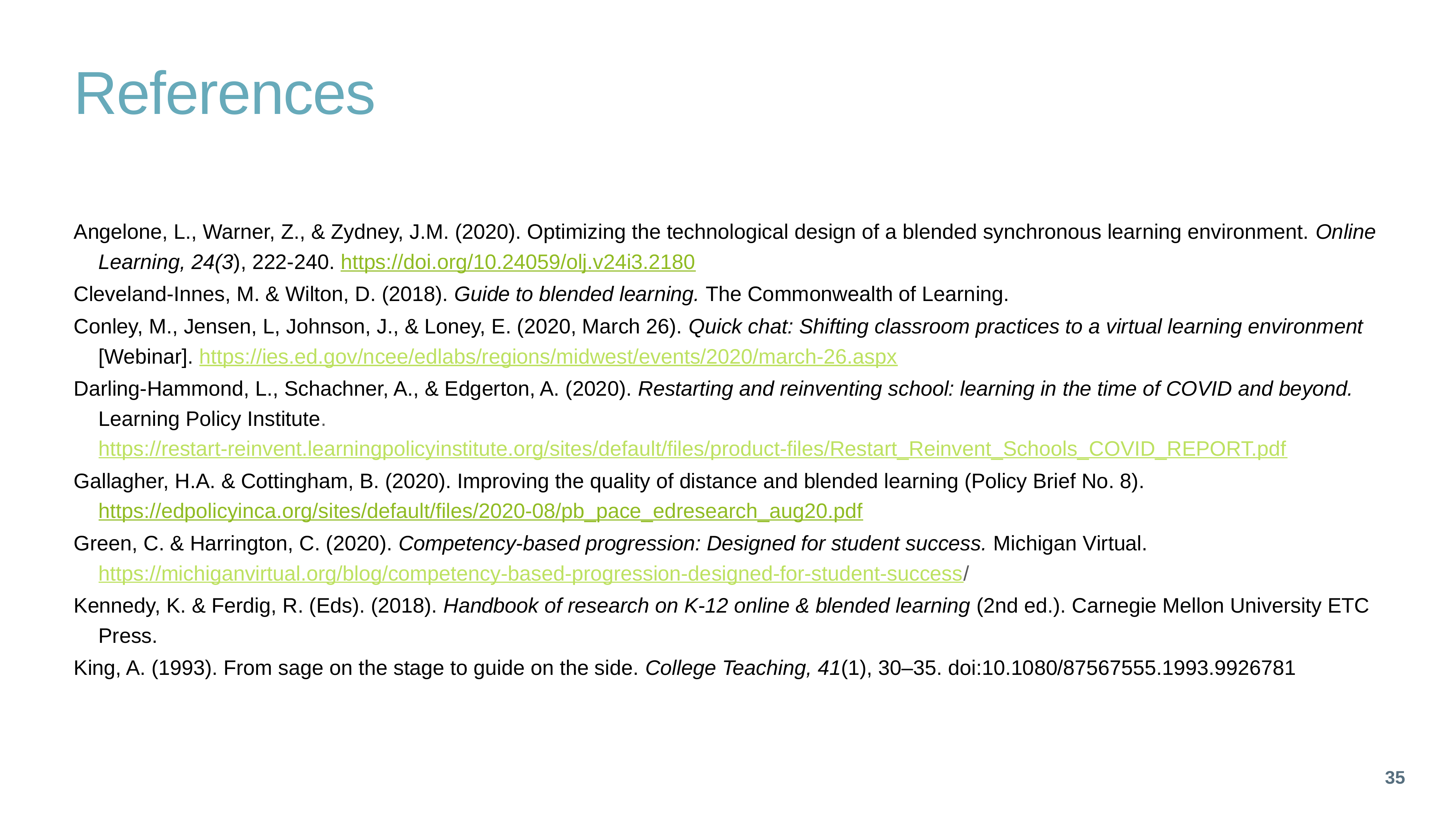

References
Angelone, L., Warner, Z., & Zydney, J.M. (2020). Optimizing the technological design of a blended synchronous learning environment. Online Learning, 24(3), 222-240. https://doi.org/10.24059/olj.v24i3.2180
Cleveland-Innes, M. & Wilton, D. (2018). Guide to blended learning. The Commonwealth of Learning.
Conley, M., Jensen, L, Johnson, J., & Loney, E. (2020, March 26). Quick chat: Shifting classroom practices to a virtual learning environment [Webinar]. https://ies.ed.gov/ncee/edlabs/regions/midwest/events/2020/march-26.aspx
Darling-Hammond, L., Schachner, A., & Edgerton, A. (2020). Restarting and reinventing school: learning in the time of COVID and beyond. Learning Policy Institute. https://restart-reinvent.learningpolicyinstitute.org/sites/default/files/product-files/Restart_Reinvent_Schools_COVID_REPORT.pdf
Gallagher, H.A. & Cottingham, B. (2020). Improving the quality of distance and blended learning (Policy Brief No. 8). https://edpolicyinca.org/sites/default/files/2020-08/pb_pace_edresearch_aug20.pdf
Green, C. & Harrington, C. (2020). Competency-based progression: Designed for student success. Michigan Virtual. https://michiganvirtual.org/blog/competency-based-progression-designed-for-student-success/
Kennedy, K. & Ferdig, R. (Eds). (2018). Handbook of research on K-12 online & blended learning (2nd ed.). Carnegie Mellon University ETC Press.
King, A. (1993). From sage on the stage to guide on the side. College Teaching, 41(1), 30–35. doi:10.1080/87567555.1993.9926781
35